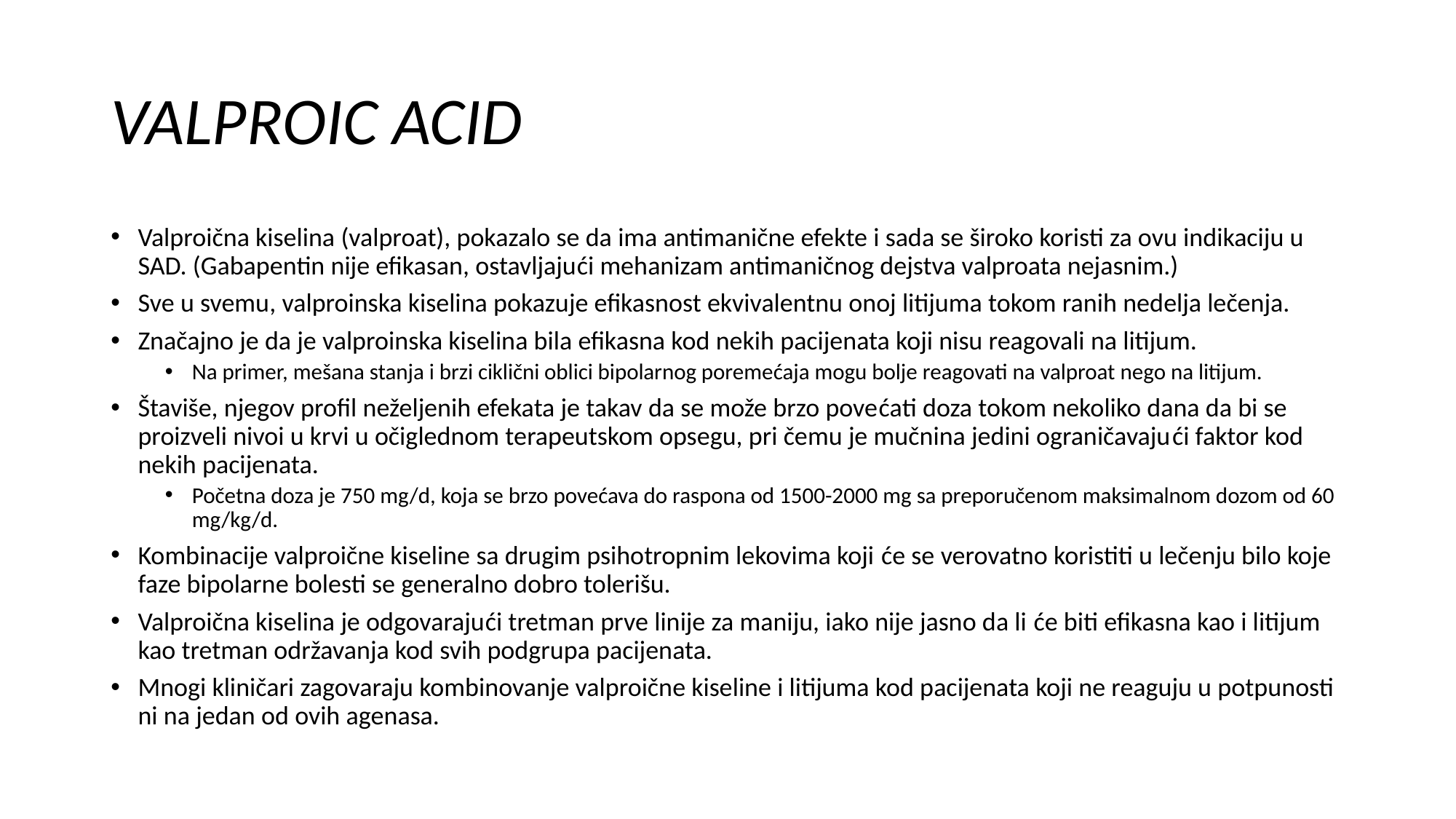

# VALPROIC ACID
Valproična kiselina (valproat), pokazalo se da ima antimanične efekte i sada se široko koristi za ovu indikaciju u SAD. (Gabapentin nije efikasan, ostavljajući mehanizam antimaničnog dejstva valproata nejasnim.)
Sve u svemu, valproinska kiselina pokazuje efikasnost ekvivalentnu onoj litijuma tokom ranih nedelja lečenja.
Značajno je da je valproinska kiselina bila efikasna kod nekih pacijenata koji nisu reagovali na litijum.
Na primer, mešana stanja i brzi ciklični oblici bipolarnog poremećaja mogu bolje reagovati na valproat nego na litijum.
Štaviše, njegov profil neželjenih efekata je takav da se može brzo povećati doza tokom nekoliko dana da bi se proizveli nivoi u krvi u očiglednom terapeutskom opsegu, pri čemu je mučnina jedini ograničavajući faktor kod nekih pacijenata.
Početna doza je 750 mg/d, koja se brzo povećava do raspona od 1500-2000 mg sa preporučenom maksimalnom dozom od 60 mg/kg/d.
Kombinacije valproične kiseline sa drugim psihotropnim lekovima koji će se verovatno koristiti u lečenju bilo koje faze bipolarne bolesti se generalno dobro tolerišu.
Valproična kiselina je odgovarajući tretman prve linije za maniju, iako nije jasno da li će biti efikasna kao i litijum kao tretman održavanja kod svih podgrupa pacijenata.
Mnogi kliničari zagovaraju kombinovanje valproične kiseline i litijuma kod pacijenata koji ne reaguju u potpunosti ni na jedan od ovih agenasa.